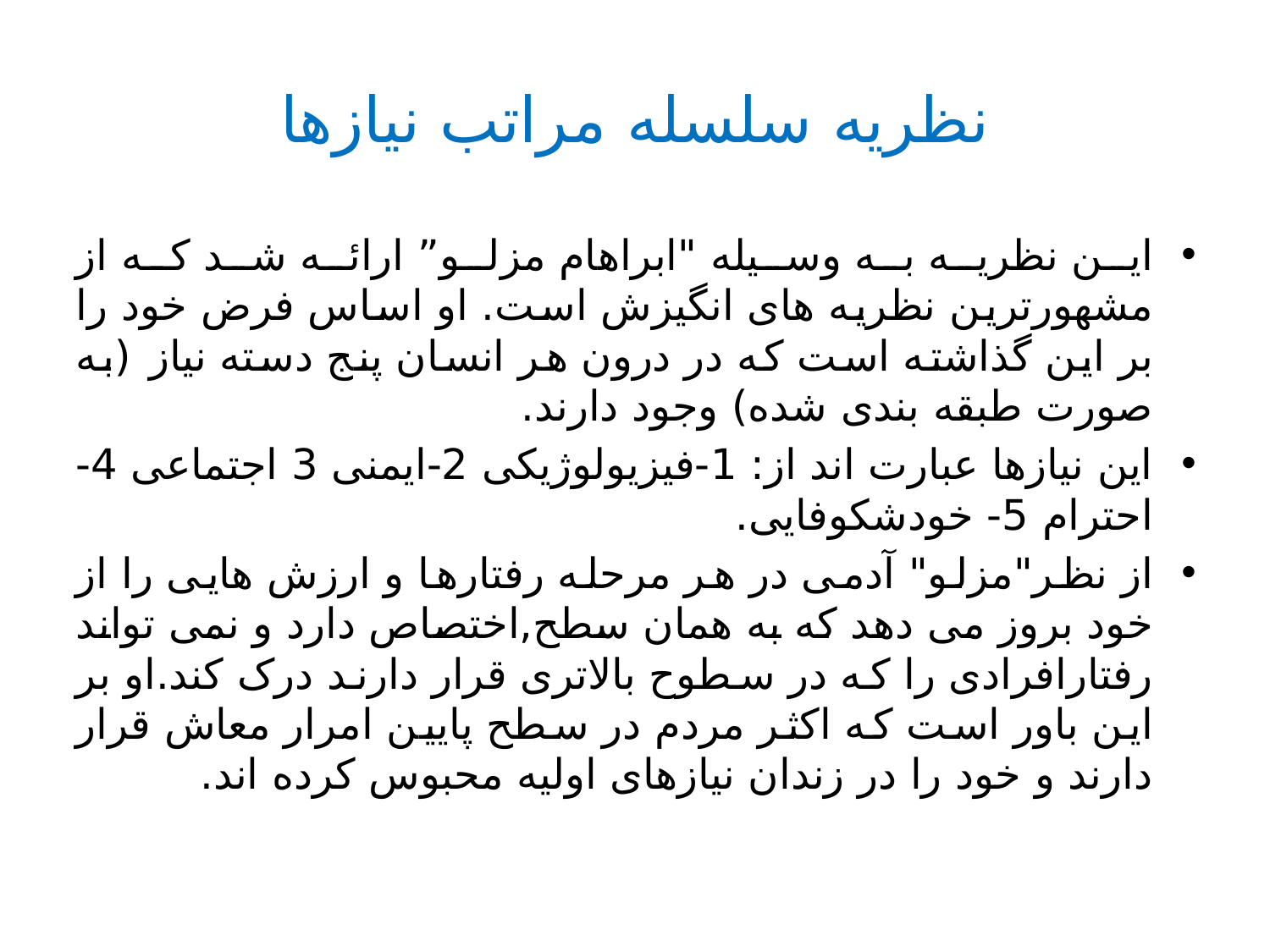

# نظریه سلسله مراتب نیازها
این نظریه به وسیله "ابراهام مزلو” ارائه شد که از مشهورترین نظریه های انگیزش است. او اساس فرض خود را بر این گذاشته است که در درون هر انسان پنج دسته نیاز (به صورت طبقه بندی شده) وجود دارند.
این نیازها عبارت اند از: 1-فیزیولوژیکی 2-ایمنی 3 اجتماعی 4-احترام 5- خودشکوفایی.
از نظر"مزلو" آدمی در هر مرحله رفتارها و ارزش هایی را از خود بروز می دهد که به همان سطح,اختصاص دارد و نمی تواند رفتارافرادی را که در سطوح بالاتری قرار دارند درک کند.او بر این باور است که اکثر مردم در سطح پایین امرار معاش قرار دارند و خود را در زندان نیازهای اولیه محبوس کرده اند.